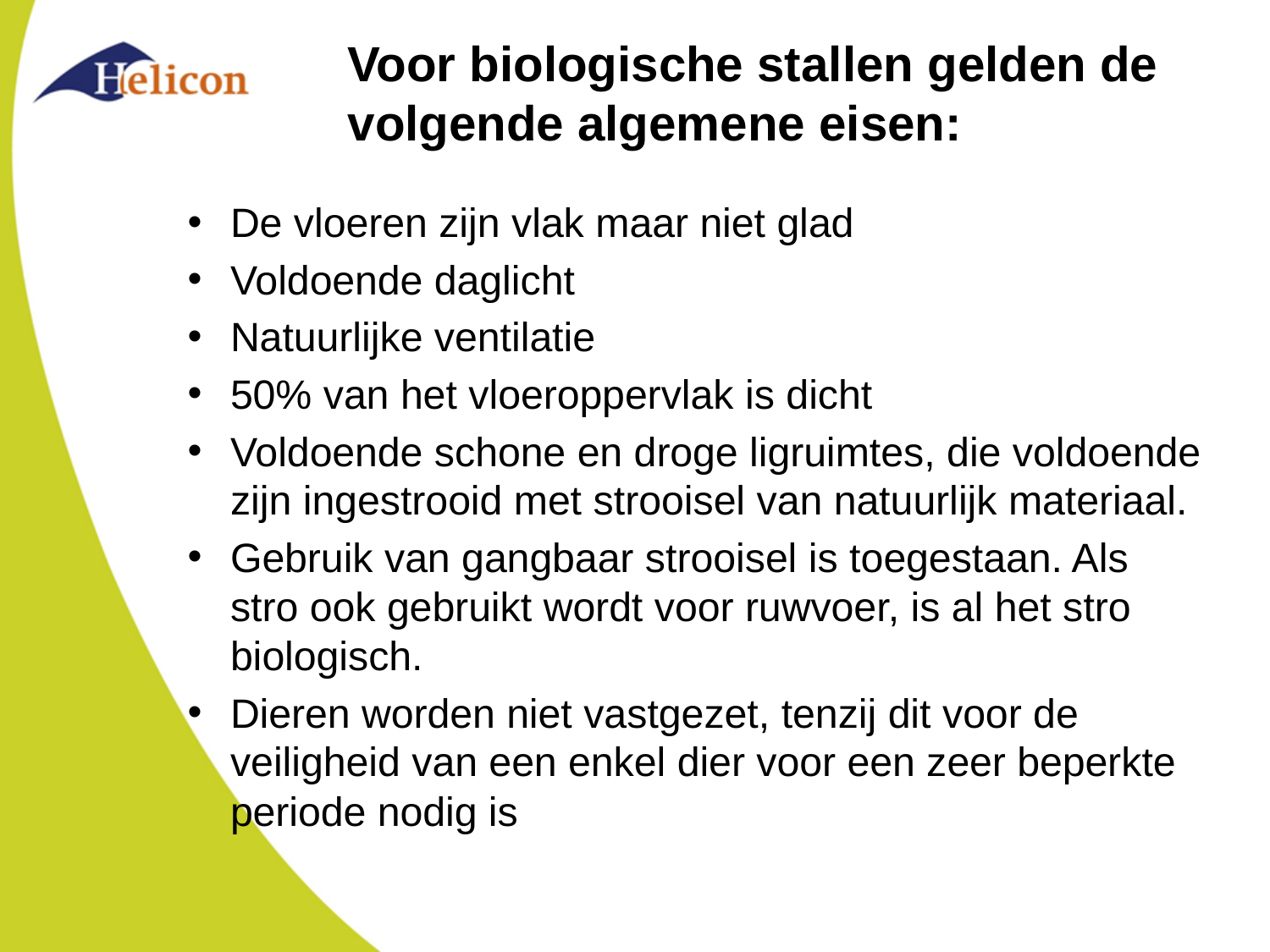

# Voor biologische stallen gelden de volgende algemene eisen:
De vloeren zijn vlak maar niet glad
Voldoende daglicht
Natuurlijke ventilatie
50% van het vloeroppervlak is dicht
Voldoende schone en droge ligruimtes, die voldoende zijn ingestrooid met strooisel van natuurlijk materiaal.
Gebruik van gangbaar strooisel is toegestaan. Als stro ook gebruikt wordt voor ruwvoer, is al het stro biologisch.
Dieren worden niet vastgezet, tenzij dit voor de veiligheid van een enkel dier voor een zeer beperkte periode nodig is